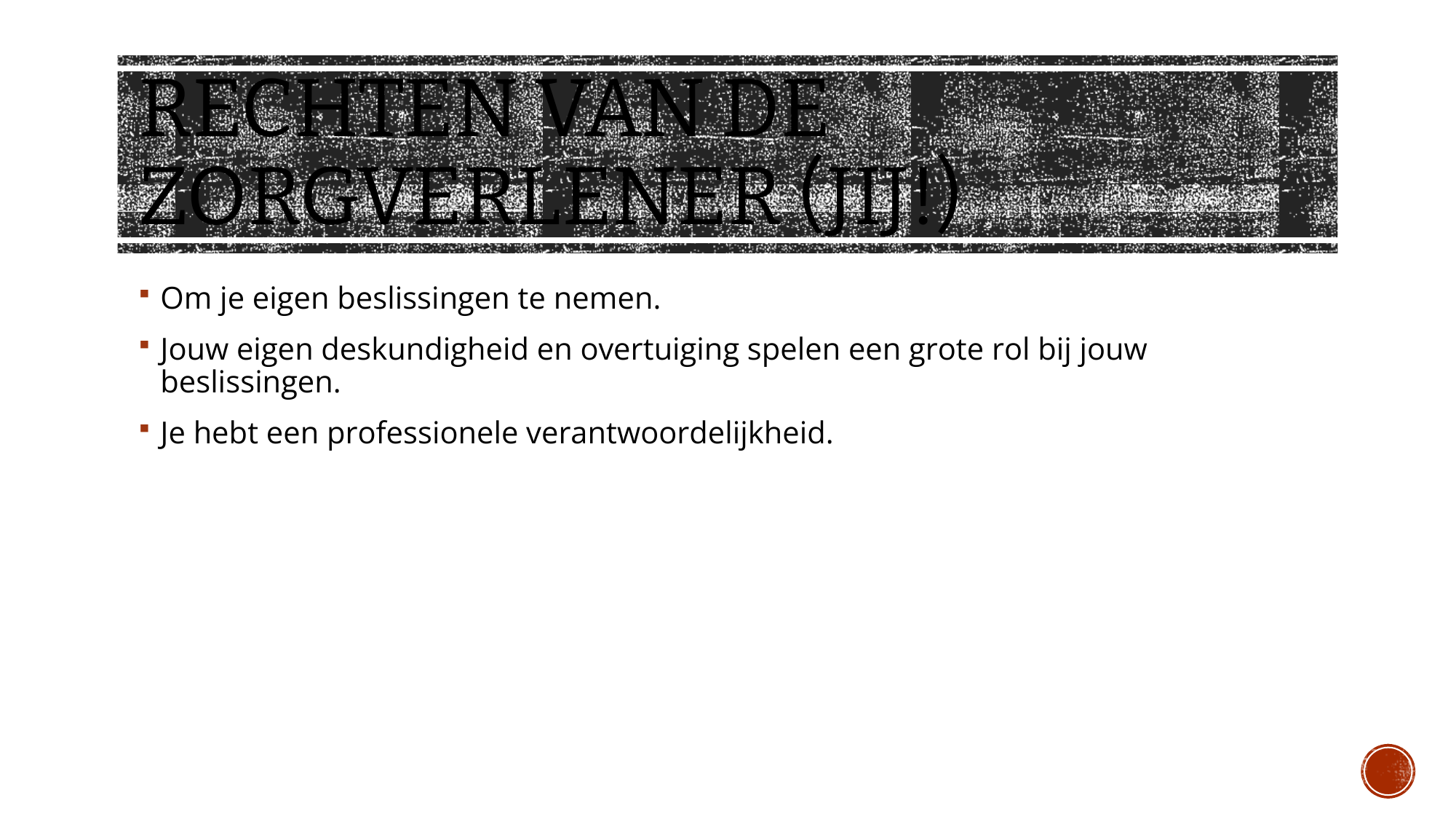

# Rechten van de zorgverlener (jij!)

Om je eigen beslissingen te nemen.
Jouw eigen deskundigheid en overtuiging spelen een grote rol bij jouw beslissingen.
Je hebt een professionele verantwoordelijkheid.